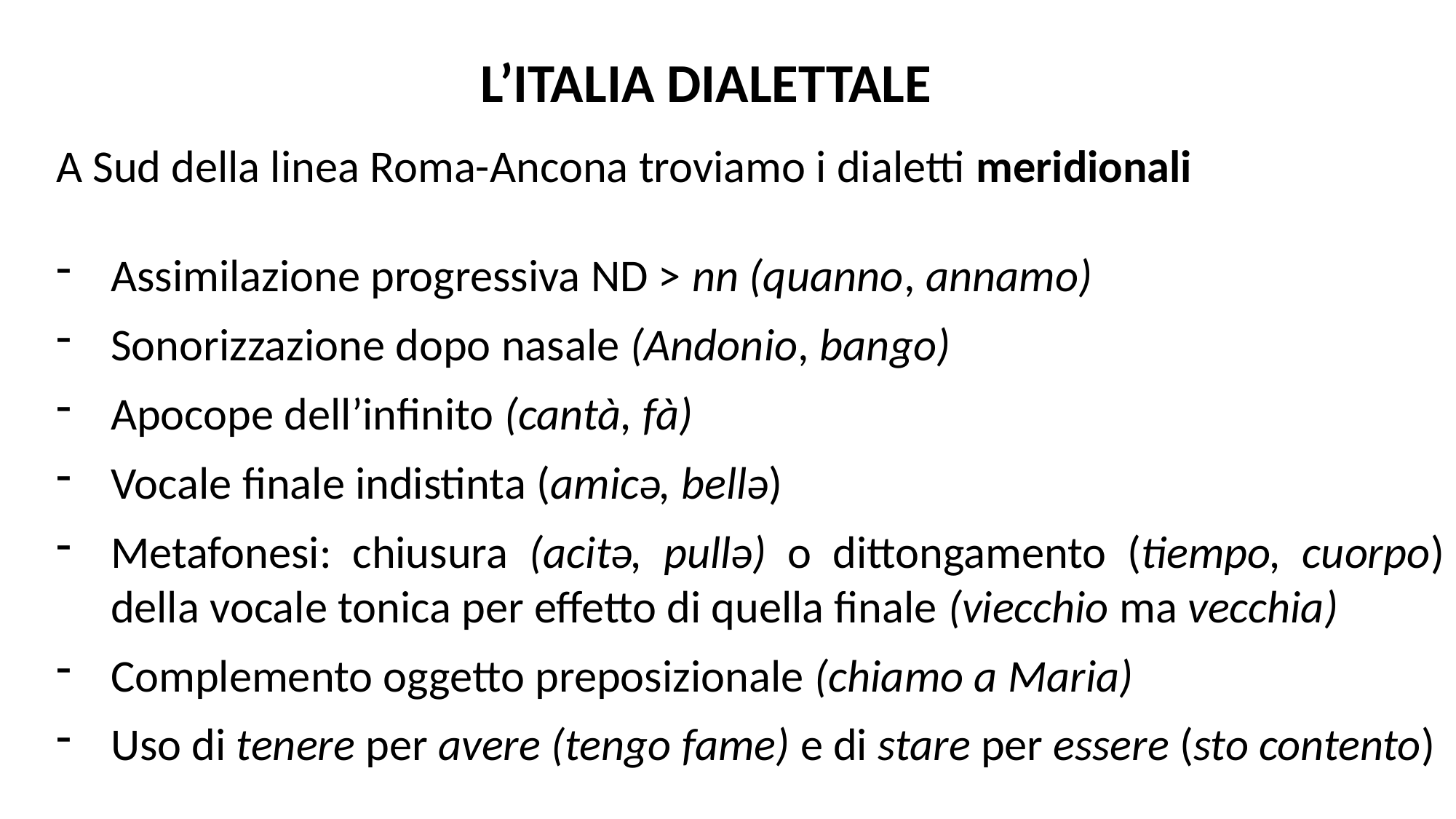

L’ITALIA DIALETTALE
A Sud della linea Roma-Ancona troviamo i dialetti meridionali

Assimilazione progressiva ND > nn (quanno, annamo)

Sonorizzazione dopo nasale (Andonio, bango)

Apocope dell’infinito (cantà, fà)

Vocale finale indistinta (amicǝ, bellǝ)

Metafonesi: chiusura (acitǝ, pullǝ) o dittongamento (tiempo, cuorpo) della vocale tonica per effetto di quella finale (viecchio ma vecchia)

Complemento oggetto preposizionale (chiamo a Maria)

Uso di tenere per avere (tengo fame) e di stare per essere (sto contento)